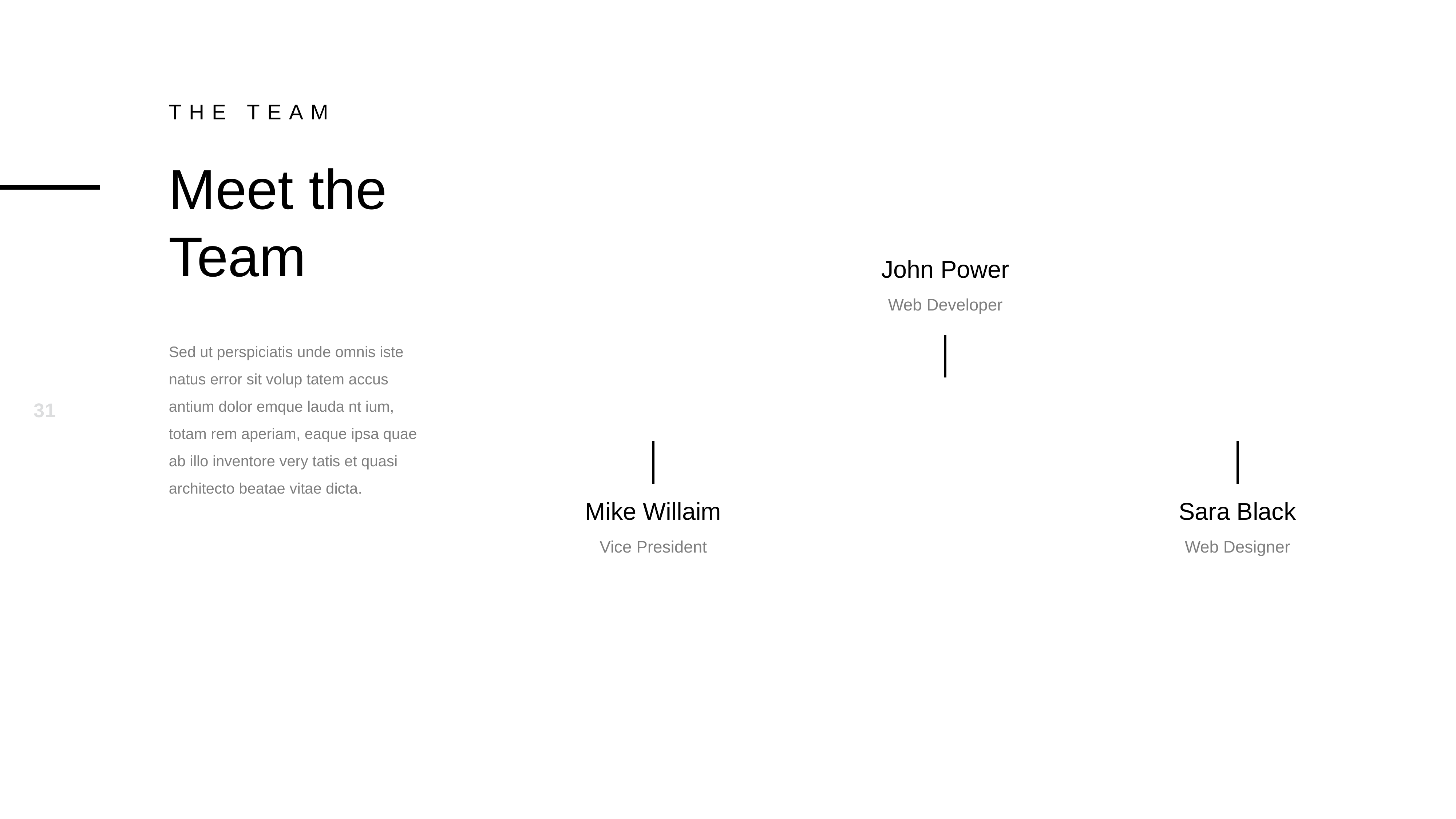

The Team
Meet the
Team

John Power
Web Developer
Sed ut perspiciatis unde omnis iste natus error sit volup tatem accus antium dolor emque lauda nt ium, totam rem aperiam, eaque ipsa quae ab illo inventore very tatis et quasi architecto beatae vitae dicta.

Mike Willaim
Vice President
Sara Black
Web Designer